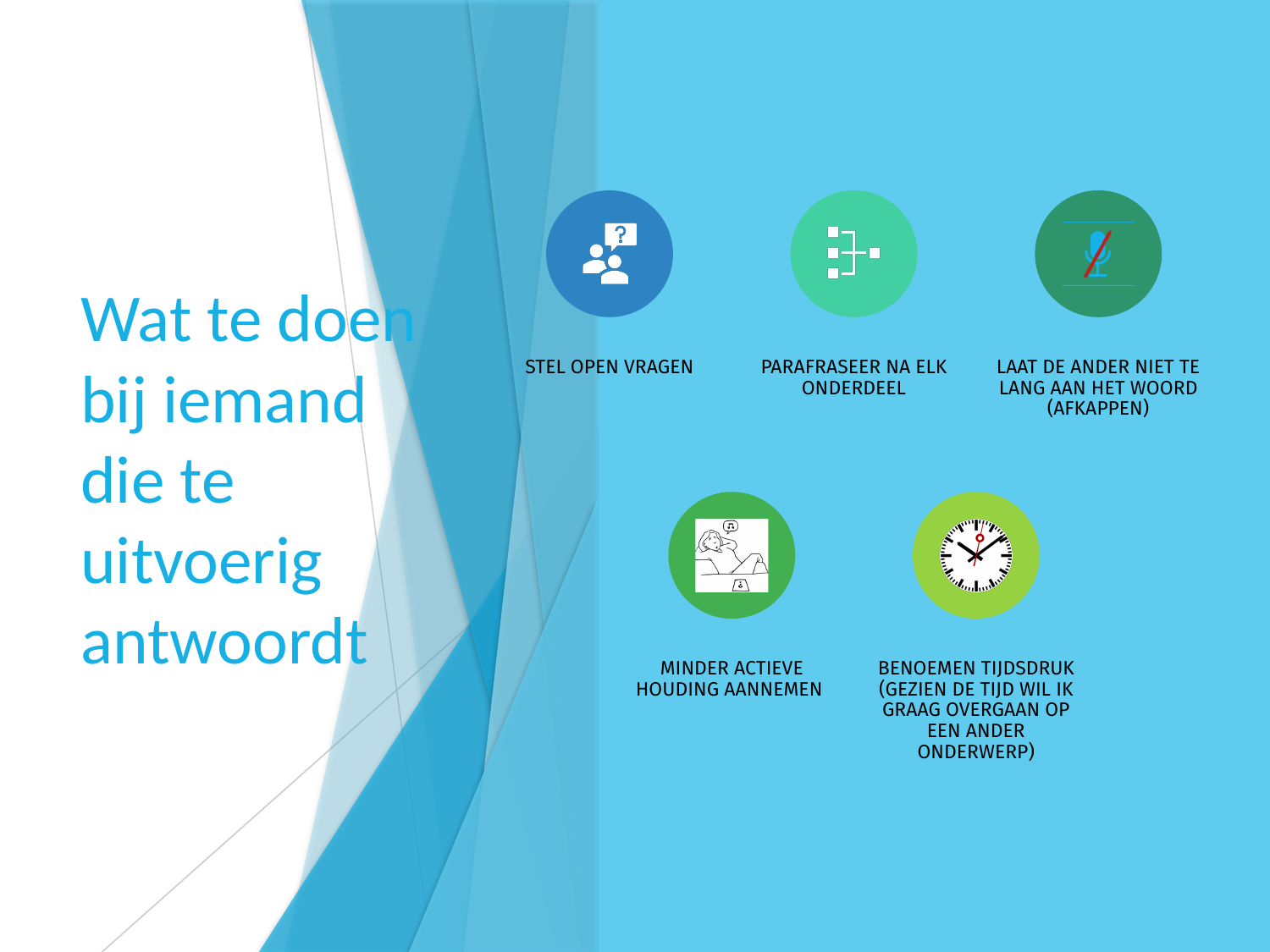

Stel open vragen
Parafraseer na elk onderdeel
Laat de ander niet te lang aan het woord (afkappen)
Minder actieve houding aannemen
Benoemen tijdsdruk (gezien de tijd wil ik graag overgaan op een ander onderwerp)
# Wat te doen bij iemand die te uitvoerig antwoordt